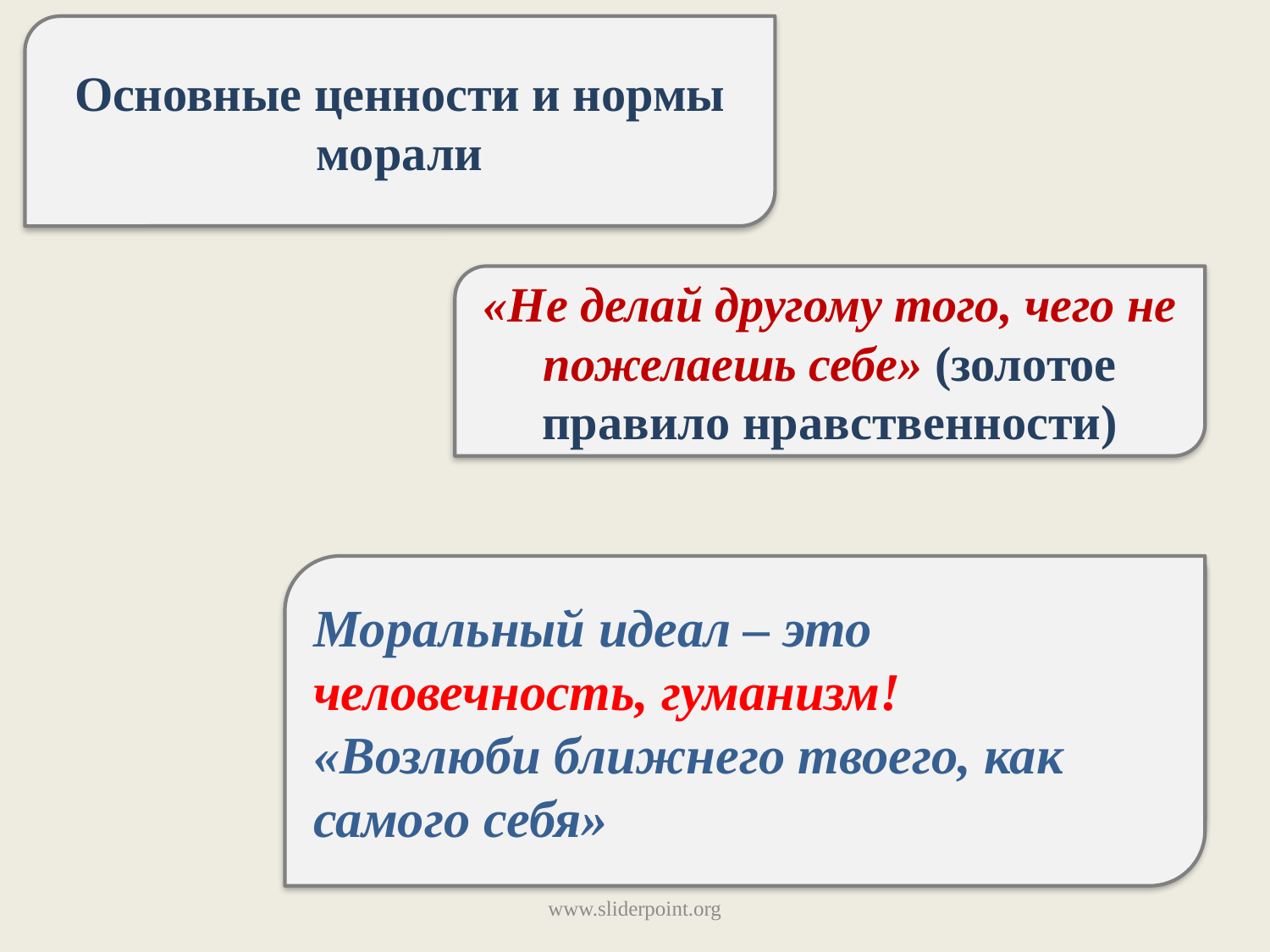

Основные ценности и нормы морали
«Не делай другому того, чего не пожелаешь себе» (золотое правило нравственности)
Моральный идеал – это человечность, гуманизм!
«Возлюби ближнего твоего, как самого себя»
Честное исполнение долга; веротерпимость; уважение к другим народам; бережное отношение к природе
www.sliderpoint.org